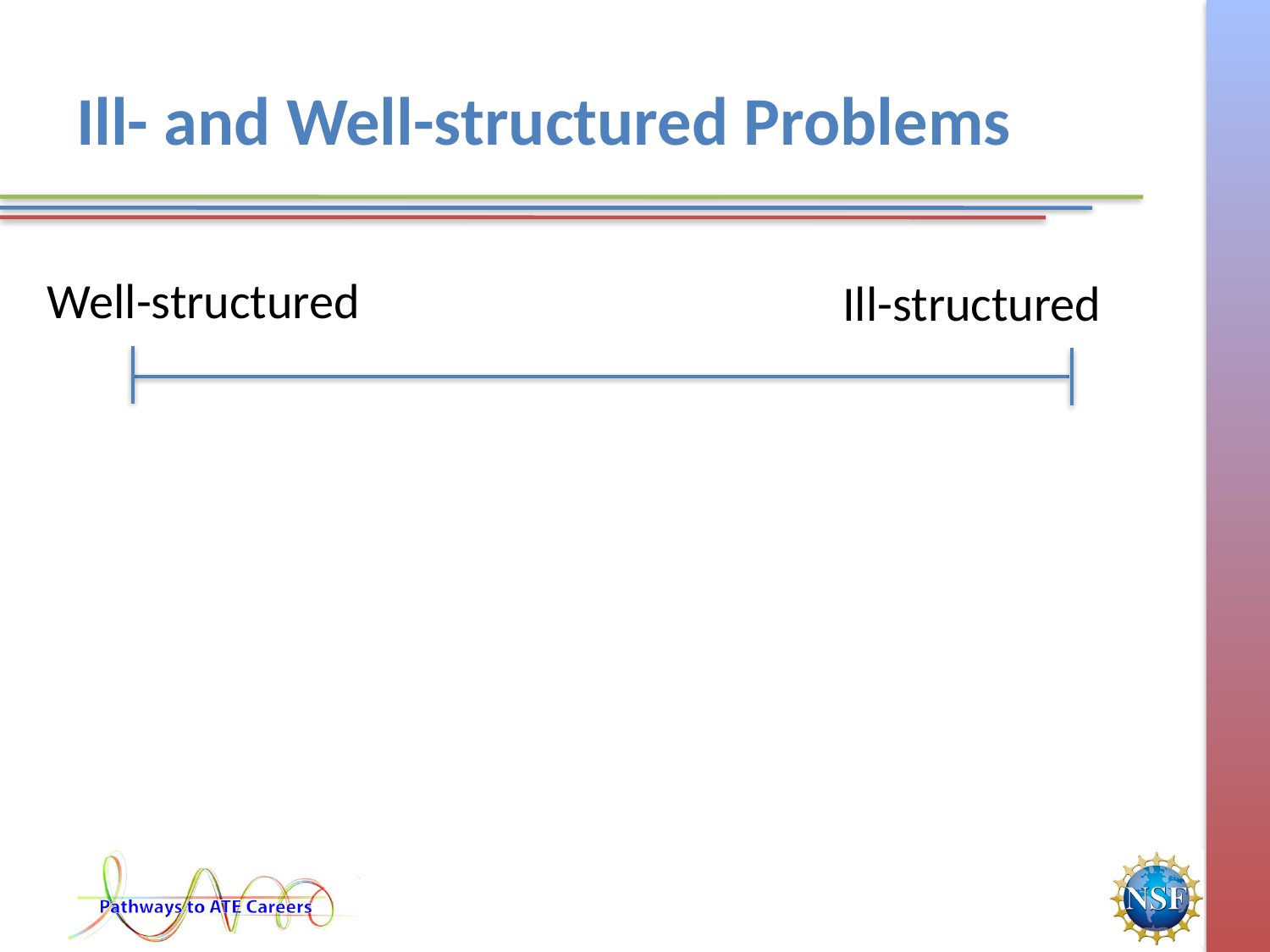

# Ill- and Well-structured Problems
Well-structured
Ill-structured